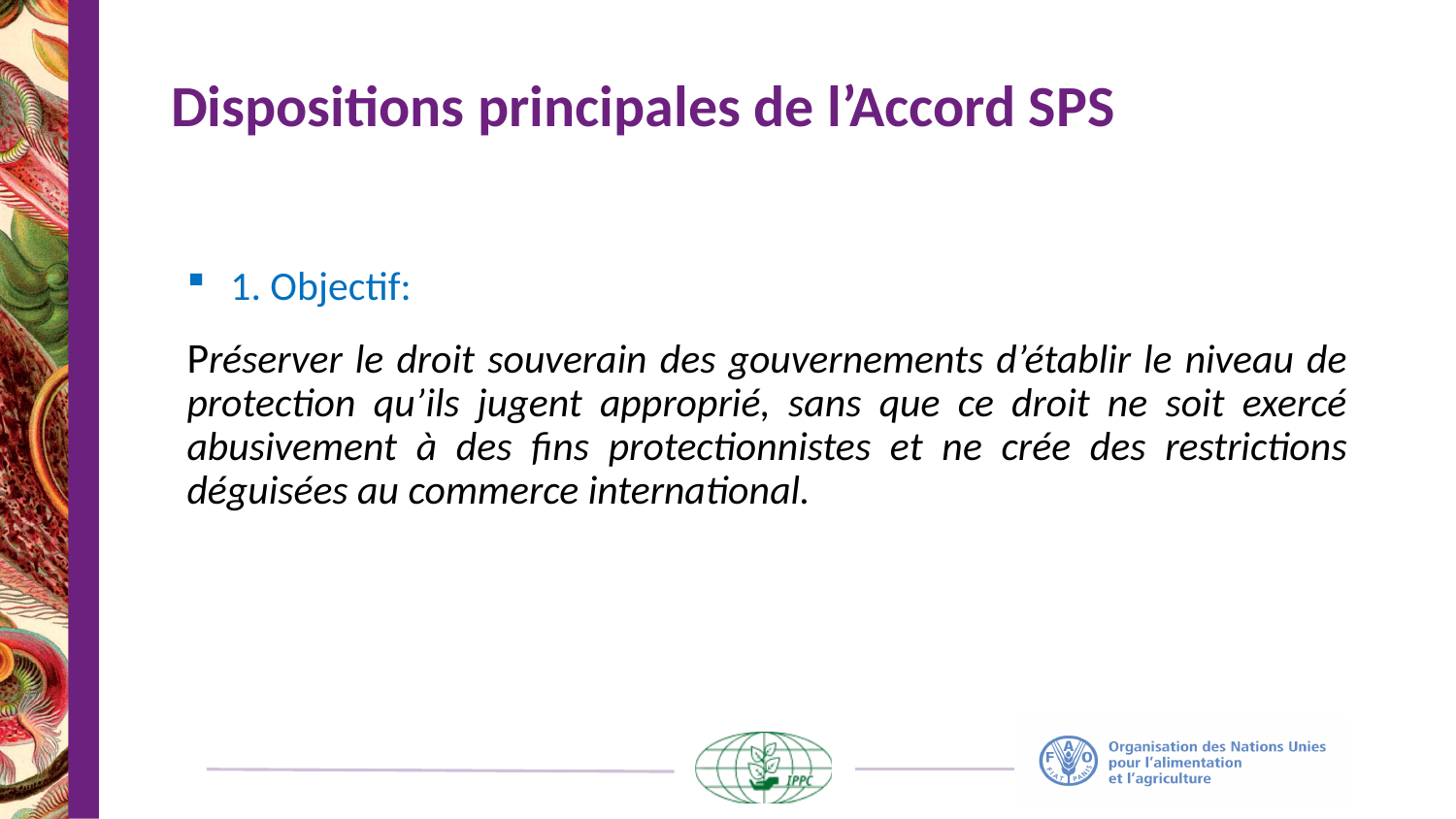

# Dispositions principales de l’Accord SPS
1. Objectif:
Préserver le droit souverain des gouvernements d’établir le niveau de protection qu’ils jugent approprié, sans que ce droit ne soit exercé abusivement à des fins protectionnistes et ne crée des restrictions déguisées au commerce international.